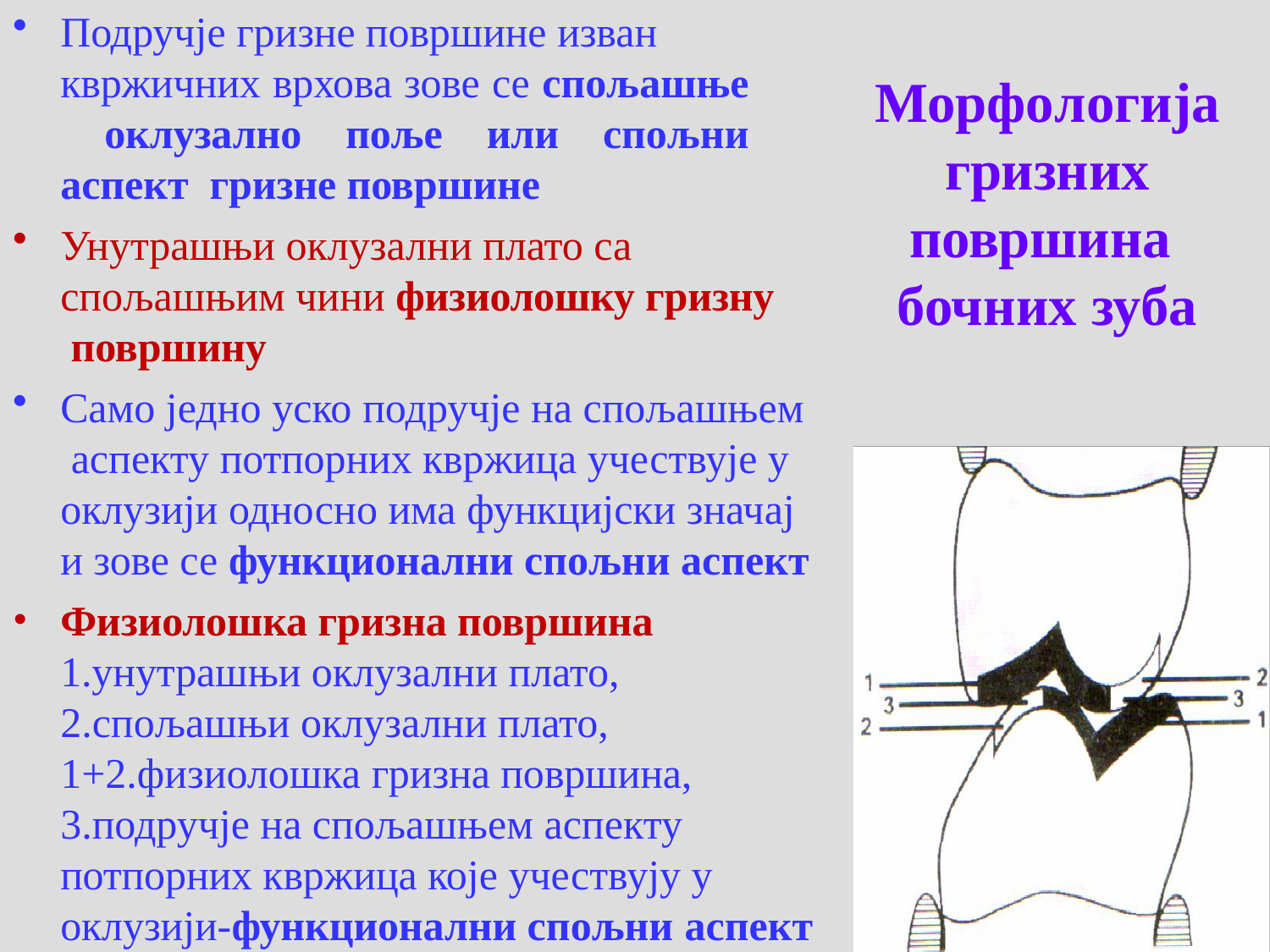

Подручје гризне површине изван
квржичних врхова зове се спољашње  оклузално поље или спољни аспект  гризне површине
Унутрашњи оклузални плато са
спољашњим чини физиолошку гризну  површину
Само једно уско подручје на спољашњем  аспекту потпорних квржица учествује у  оклузији односно има функцијски значај  и зове се функционални спољни аспект
Физиолошка гризна површина  1.унутрашњи оклузални плато,  2.спољашњи оклузални плато,  1+2.физиолошка гризна површина,  3.подручје на спољашњем аспекту  потпорних квржица које учествују у  оклузији-функционални спољни аспект
Морфологија  гризних  површина  бочних зуба